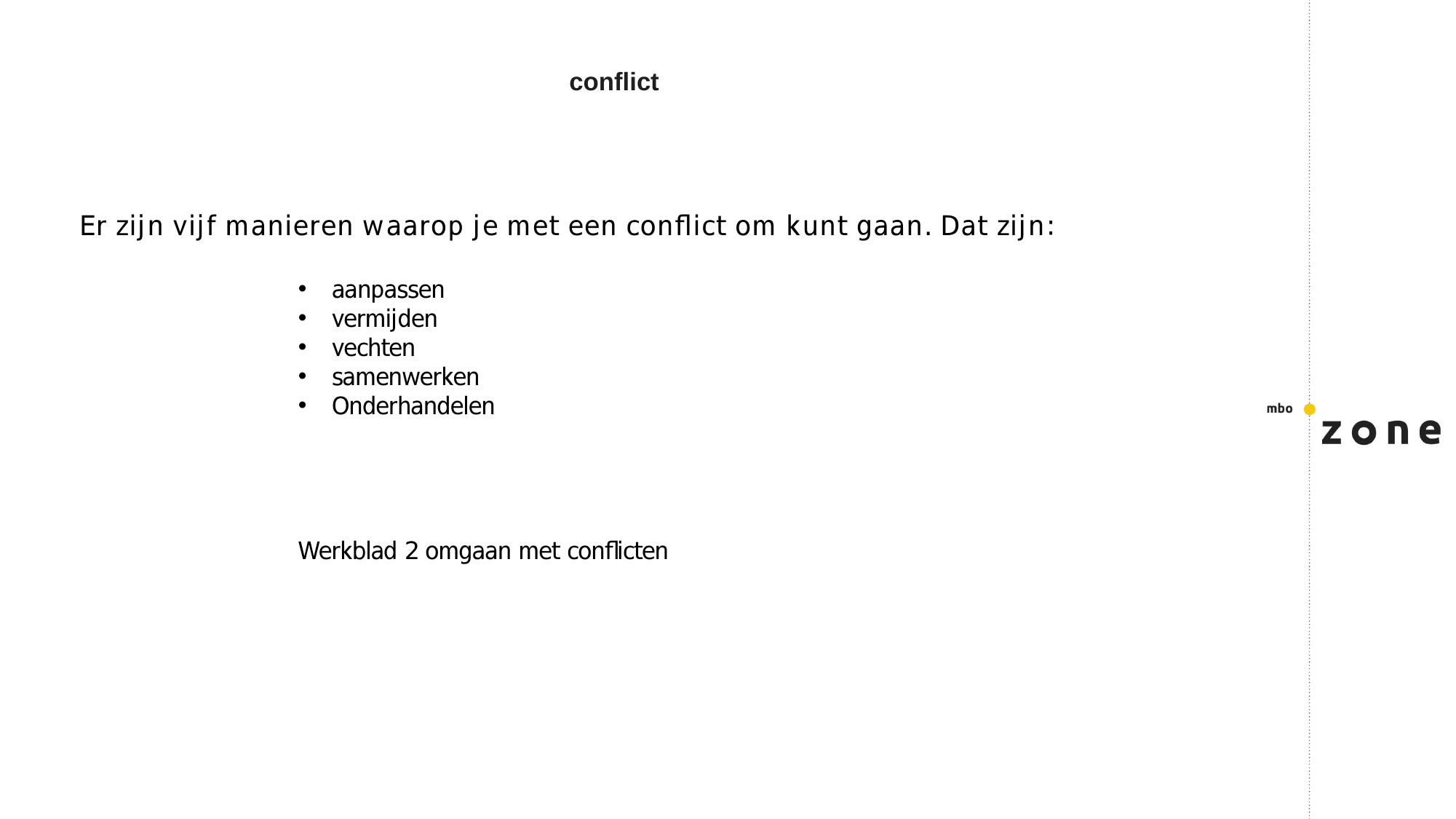

# conflict
Er zijn vijf manieren waarop je met een conflict om kunt gaan. Dat zijn:

aanpassen
vermijden
vechten
samenwerken
Onderhandelen

Werkblad 2 omgaan met conflicten